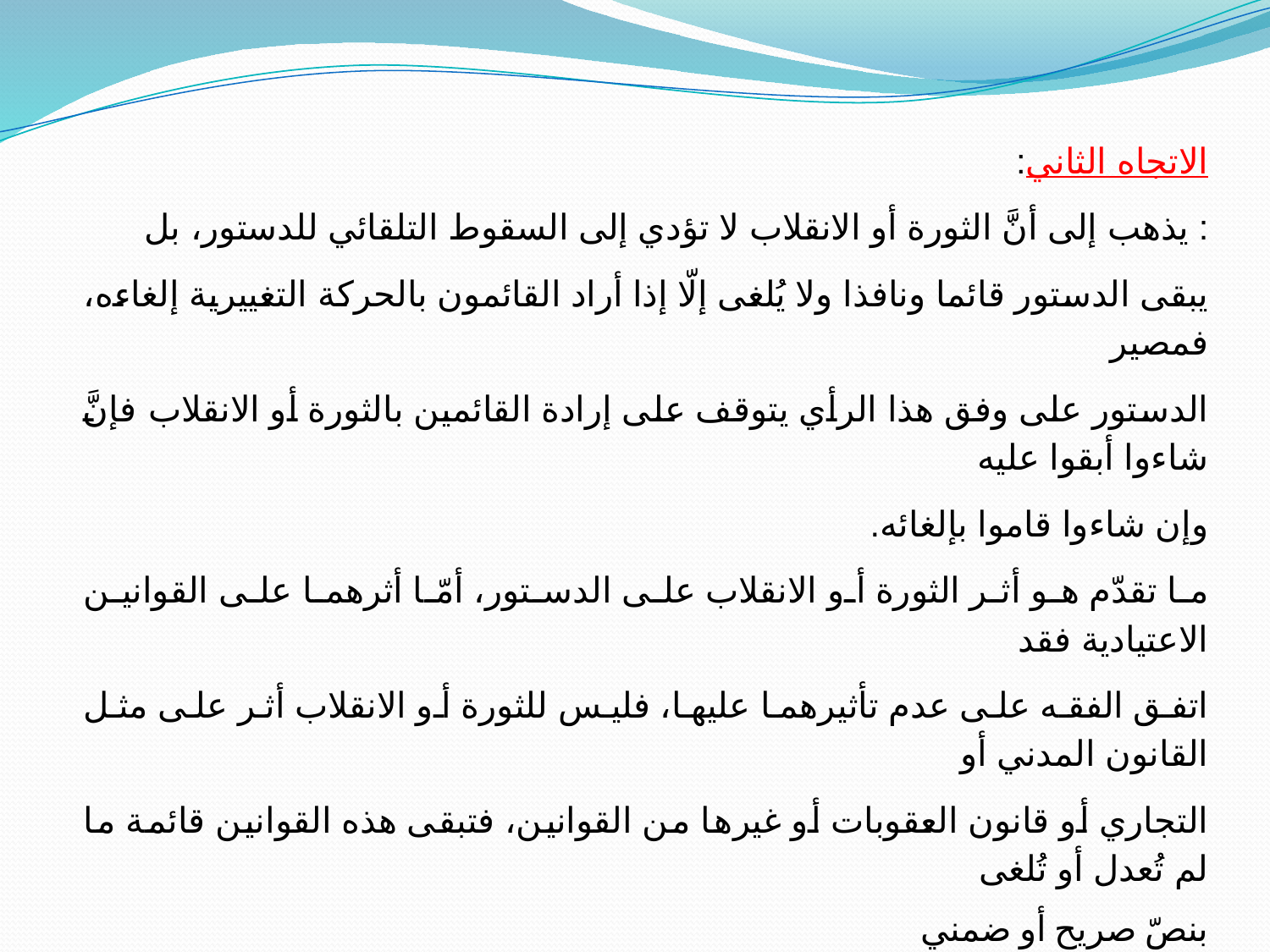

الاتجاه الثاني:
: يذهب إلى أنَّ الثورة أو الانقلاب لا تؤدي إلى السقوط التلقائي للدستور، بل
يبقى الدستور قائما ونافذا ولا يُلغى إلّا إذا أراد القائمون بالحركة التغييرية إلغاءه، فمصير
الدستور على وفق هذا الرأي يتوقف على إرادة القائمين بالثورة أو الانقلاب فإنَّ شاءوا أبقوا عليه
وإن شاءوا قاموا بإلغائه.
ما تقدّم هو أثر الثورة أو الانقلاب على الدستور، أمّا أثرهما على القوانين الاعتيادية فقد
اتفق الفقه على عدم تأثيرهما عليها، فليس للثورة أو الانقلاب أثر على مثل القانون المدني أو
التجاري أو قانون العقوبات أو غيرها من القوانين، فتبقى هذه القوانين قائمة ما لم تُعدل أو تُلغى
بنصّ صريح أو ضمني